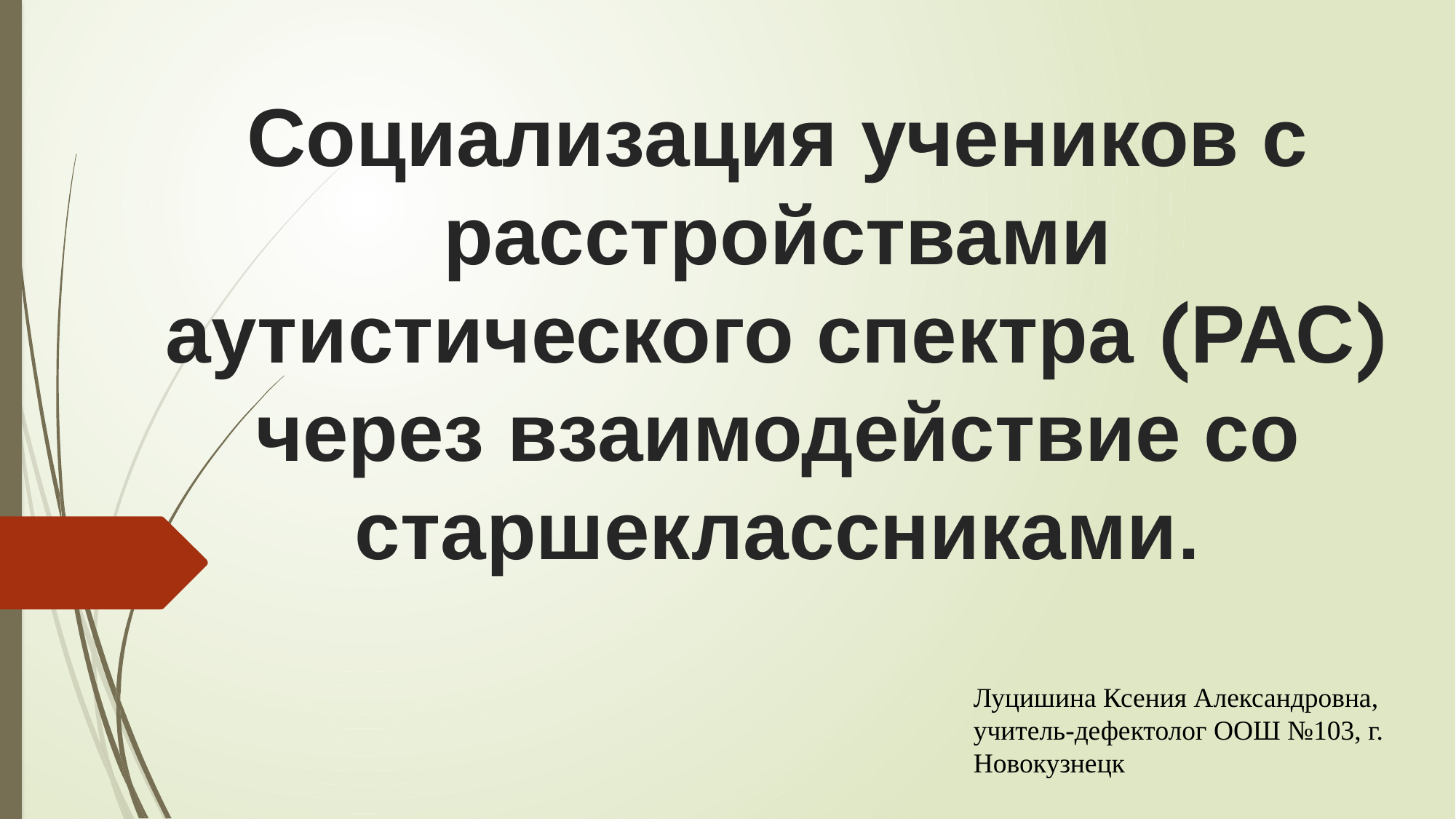

# Социализация учеников с расстройствами аутистического спектра (РАС) через взаимодействие со старшеклассниками.
Луцишина Ксения Александровна, учитель-дефектолог ООШ №103, г. Новокузнецк